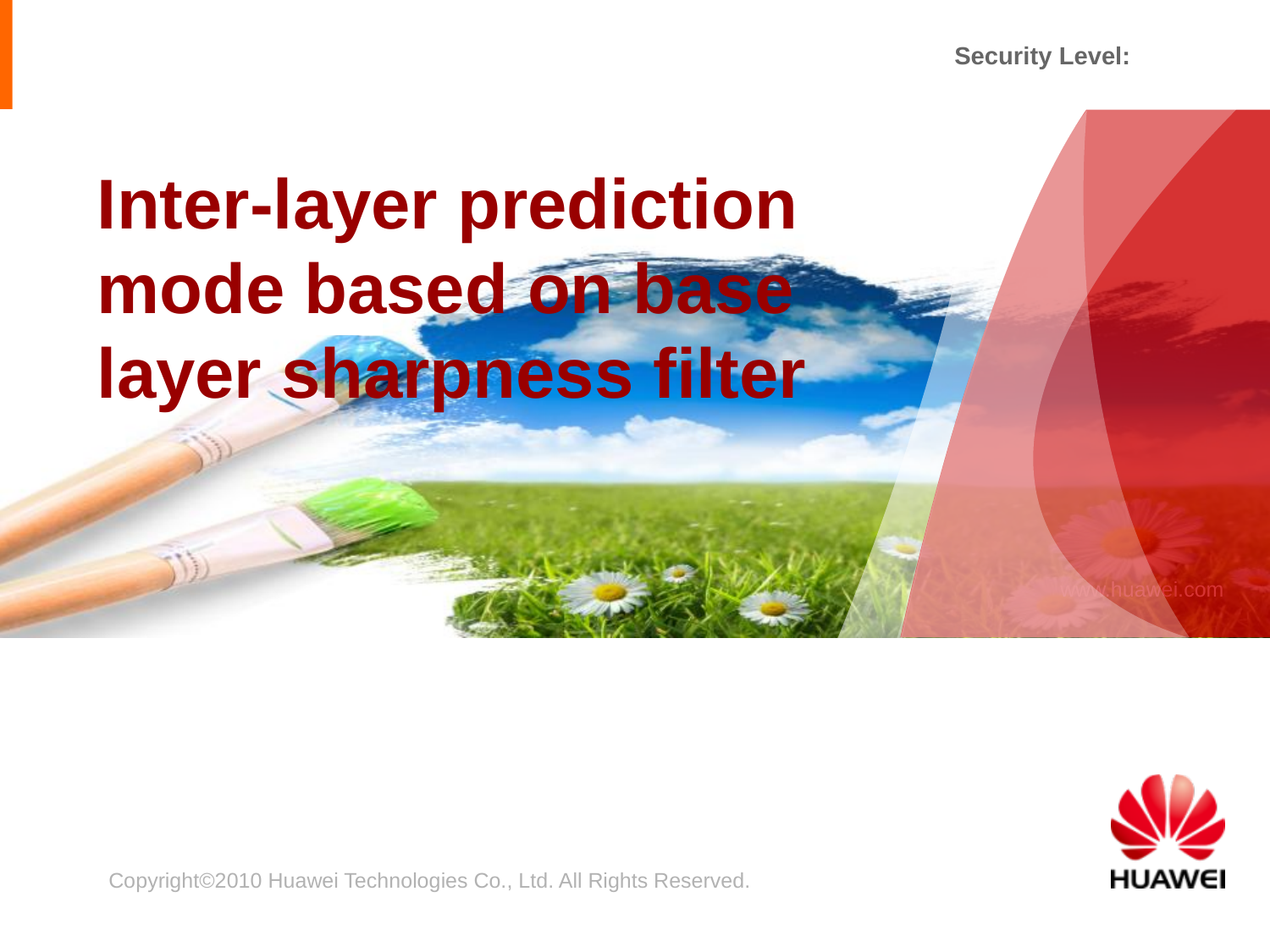

# Inter-layer prediction mode based on base layer sharpness filter